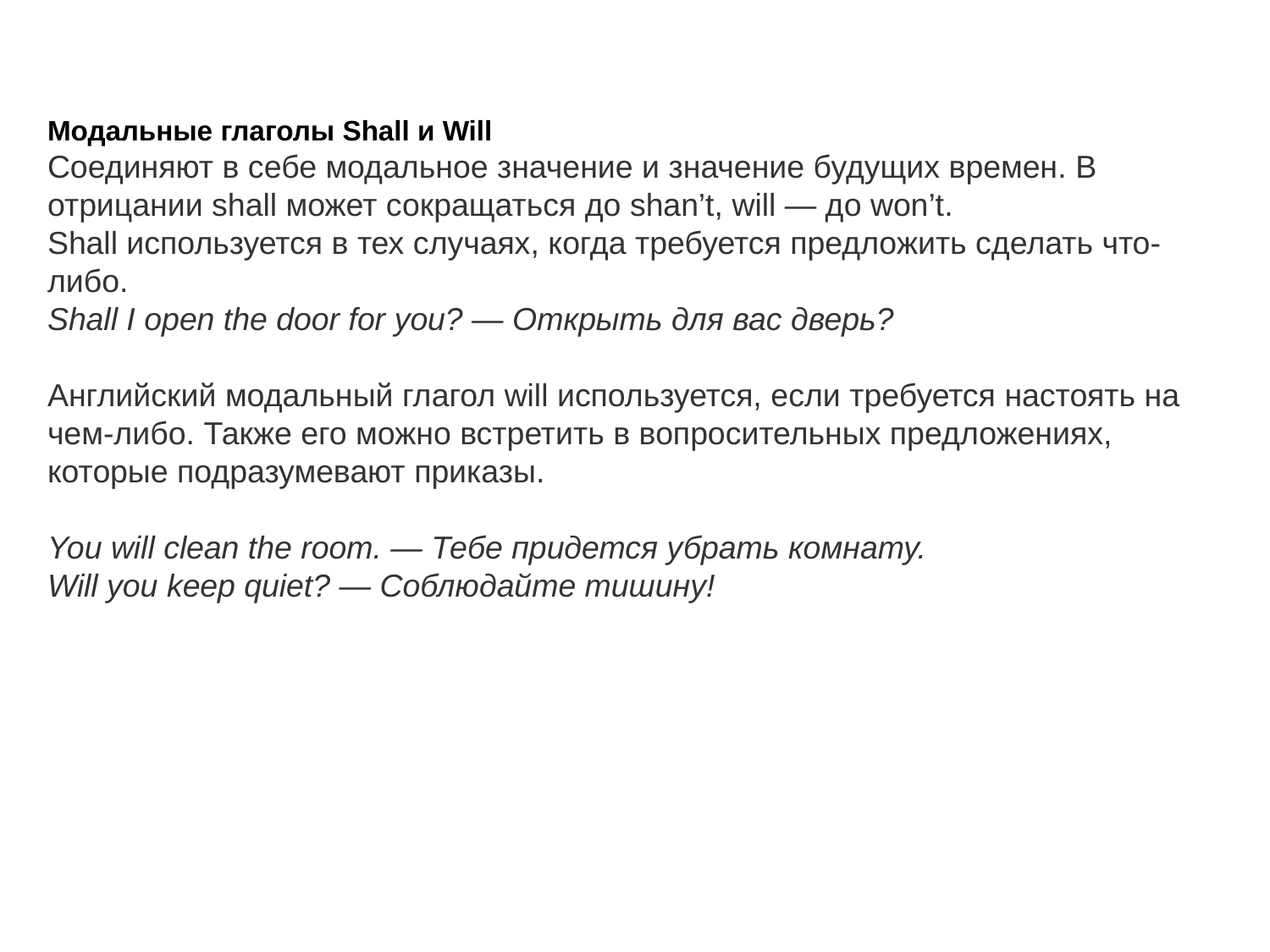

Модальные глаголы Shall и Will
Соединяют в себе модальное значение и значение будущих времен. В отрицании shall может сокращаться до shan’t, will — до won’t.
Shall используется в тех случаях, когда требуется предложить сделать что-либо.
Shall I open the door for you? — Открыть для вас дверь?

Английский модальный глагол will используется, если требуется настоять на чем-либо. Также его можно встретить в вопросительных предложениях, которые подразумевают приказы.

You will clean the room. — Тебе придется убрать комнату.
Will you keep quiet? — Соблюдайте тишину!